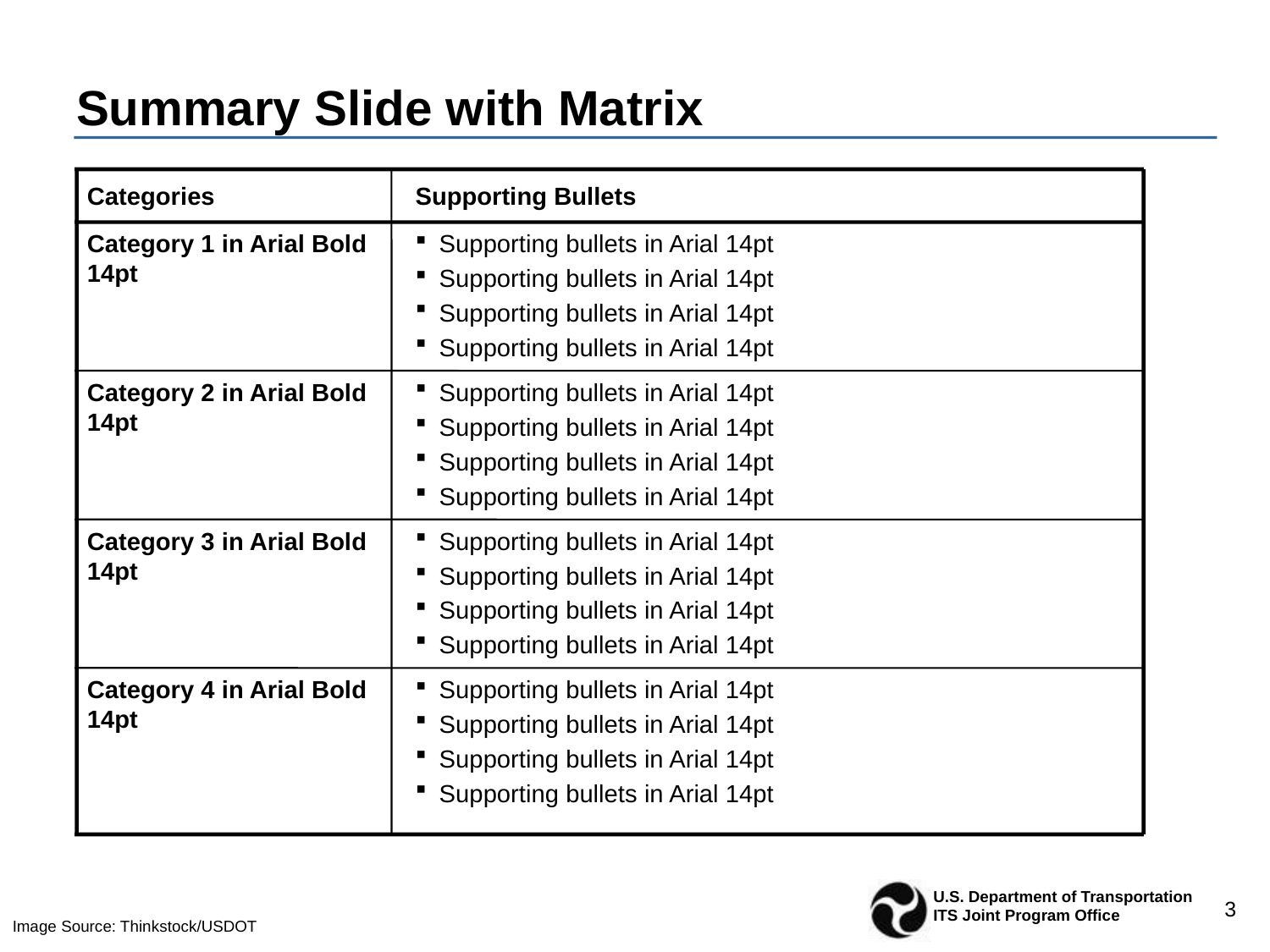

# Summary Slide with Matrix
Categories

Supporting Bullets

Category 1 in Arial Bold 14pt

Supporting bullets in Arial 14pt
Supporting bullets in Arial 14pt
Supporting bullets in Arial 14pt
Supporting bullets in Arial 14pt
Category 2 in Arial Bold 14pt

Supporting bullets in Arial 14pt
Supporting bullets in Arial 14pt
Supporting bullets in Arial 14pt
Supporting bullets in Arial 14pt
Category 3 in Arial Bold 14pt

Supporting bullets in Arial 14pt
Supporting bullets in Arial 14pt
Supporting bullets in Arial 14pt
Supporting bullets in Arial 14pt
Category 4 in Arial Bold 14pt

Supporting bullets in Arial 14pt
Supporting bullets in Arial 14pt
Supporting bullets in Arial 14pt
Supporting bullets in Arial 14pt